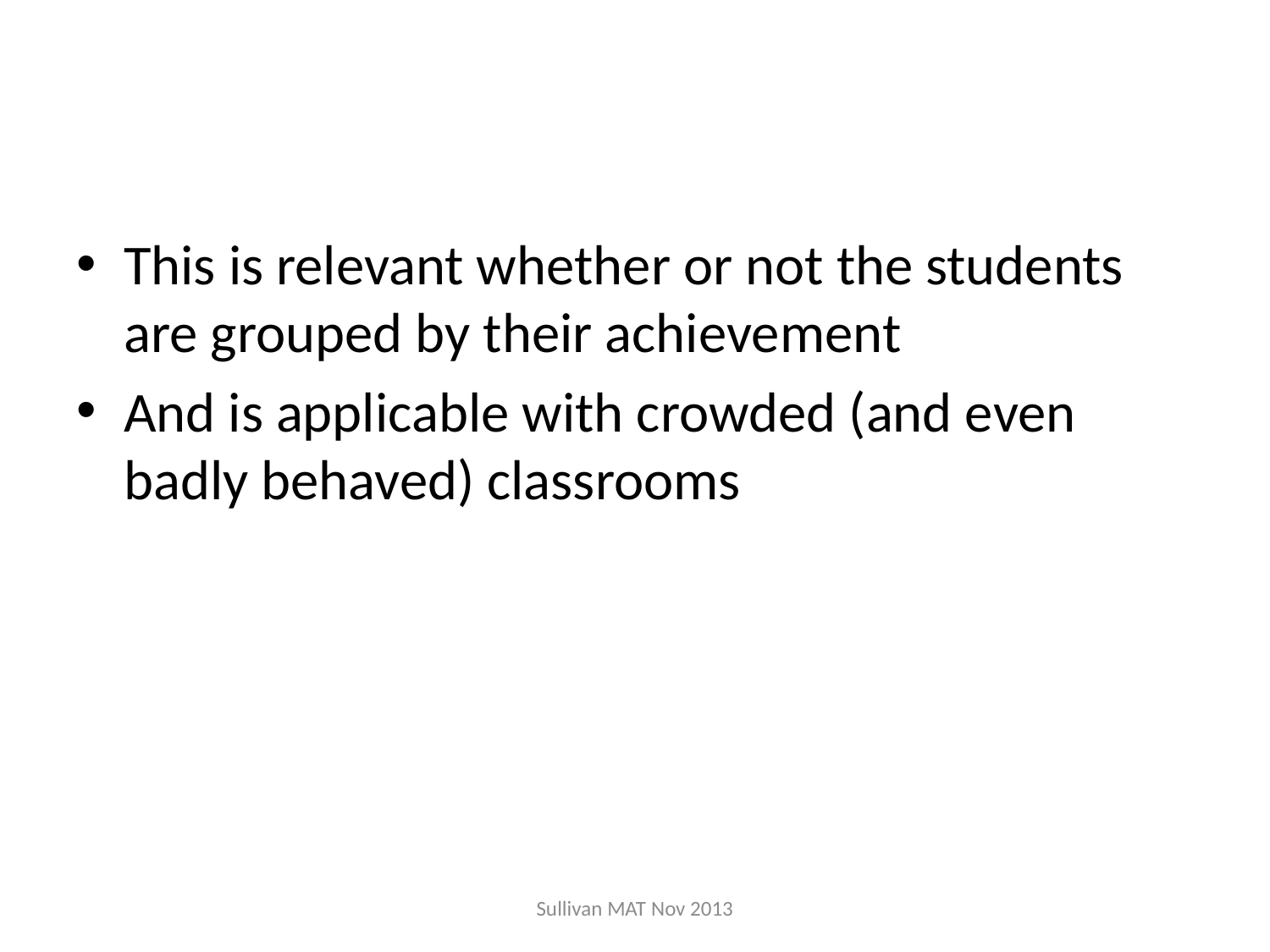

#
This is relevant whether or not the students are grouped by their achievement
And is applicable with crowded (and even badly behaved) classrooms

Sullivan MAT Nov 2013